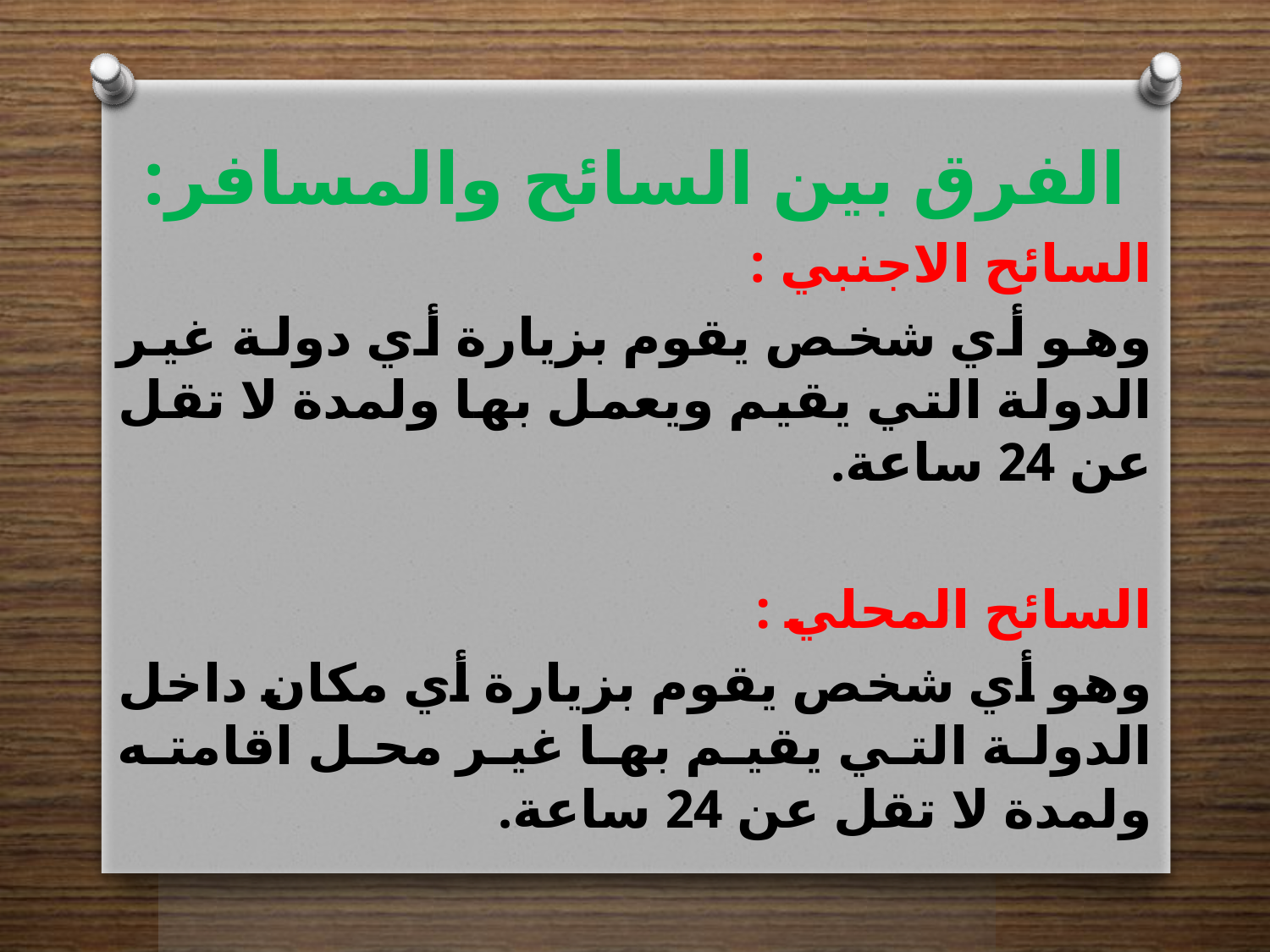

الفرق بين السائح والمسافر:
السائح الاجنبي :
وهو أي شخص يقوم بزيارة أي دولة غير الدولة التي يقيم ويعمل بها ولمدة لا تقل عن 24 ساعة.

السائح المحلي :
وهو أي شخص يقوم بزيارة أي مكان داخل الدولة التي يقيم بها غير محل اقامته ولمدة لا تقل عن 24 ساعة.